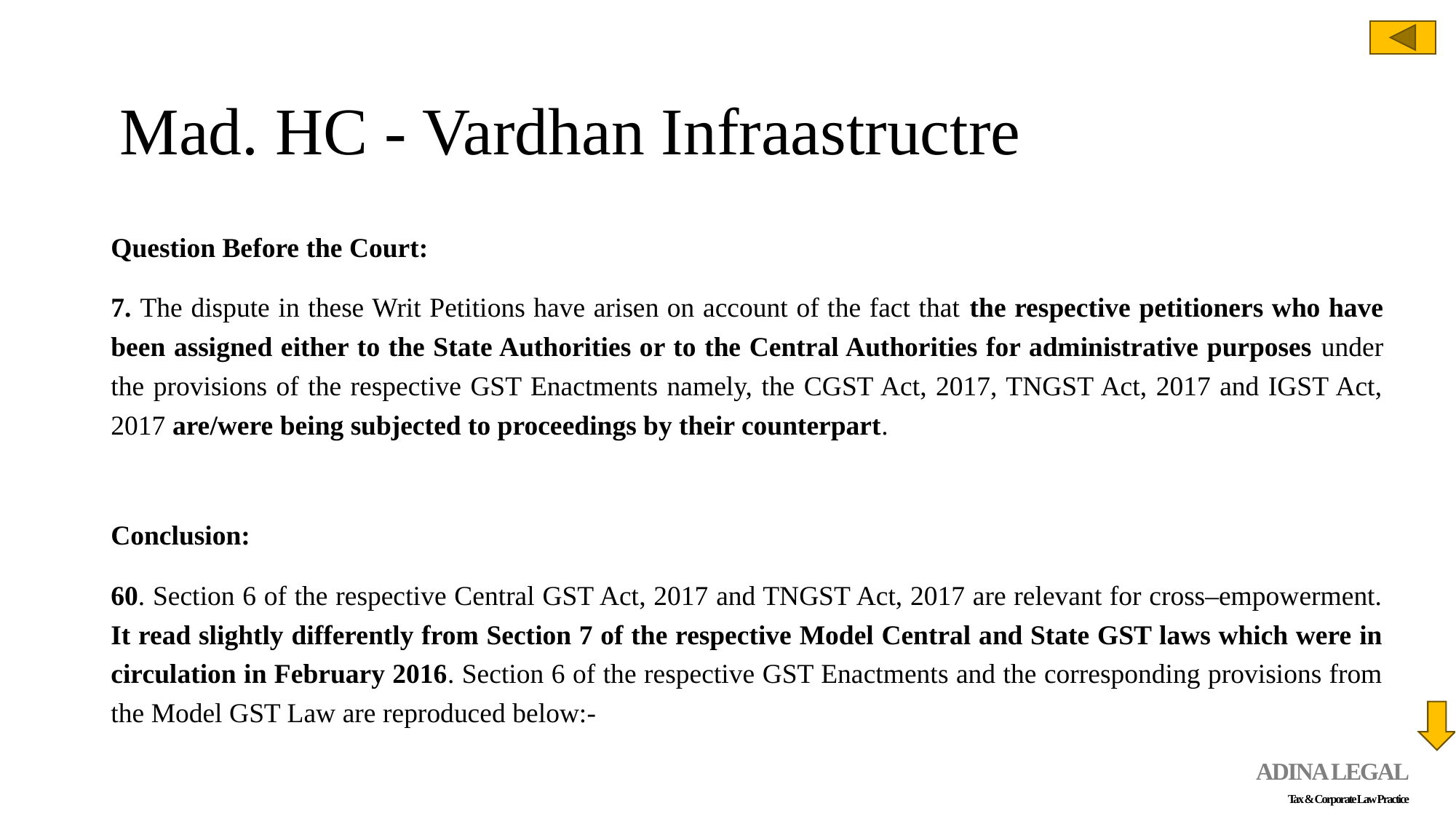

# Mad. HC - Vardhan Infraastructre
Question Before the Court:
7. The dispute in these Writ Petitions have arisen on account of the fact that the respective petitioners who have been assigned either to the State Authorities or to the Central Authorities for administrative purposes under the provisions of the respective GST Enactments namely, the CGST Act, 2017, TNGST Act, 2017 and IGST Act, 2017 are/were being subjected to proceedings by their counterpart.

Conclusion:
60. Section 6 of the respective Central GST Act, 2017 and TNGST Act, 2017 are relevant for cross–empowerment. It read slightly differently from Section 7 of the respective Model Central and State GST laws which were in circulation in February 2016. Section 6 of the respective GST Enactments and the corresponding provisions from the Model GST Law are reproduced below:-